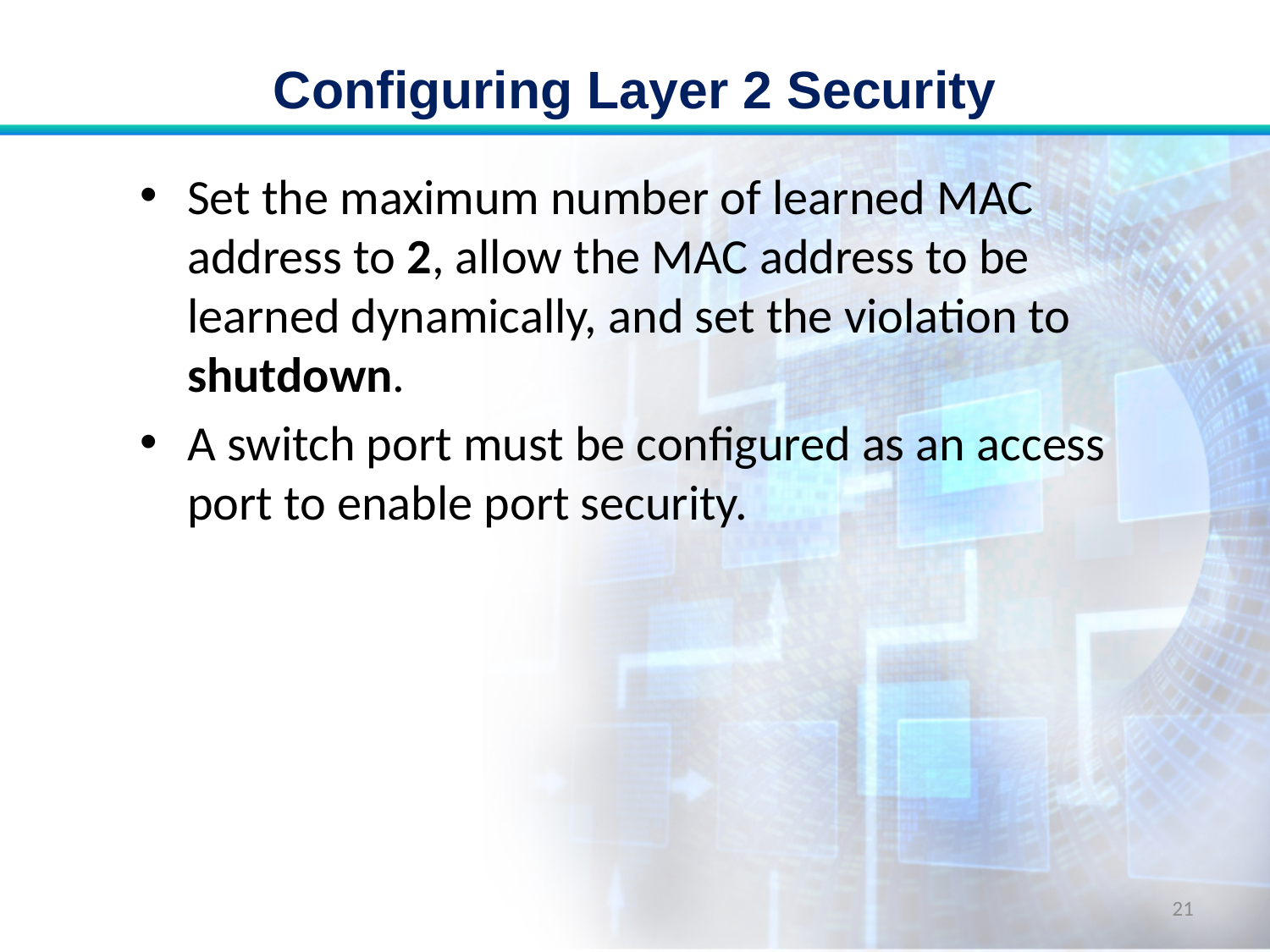

# Configuring Layer 2 Security
Set the maximum number of learned MAC address to 2, allow the MAC address to be learned dynamically, and set the violation to shutdown.
A switch port must be configured as an access port to enable port security.
21